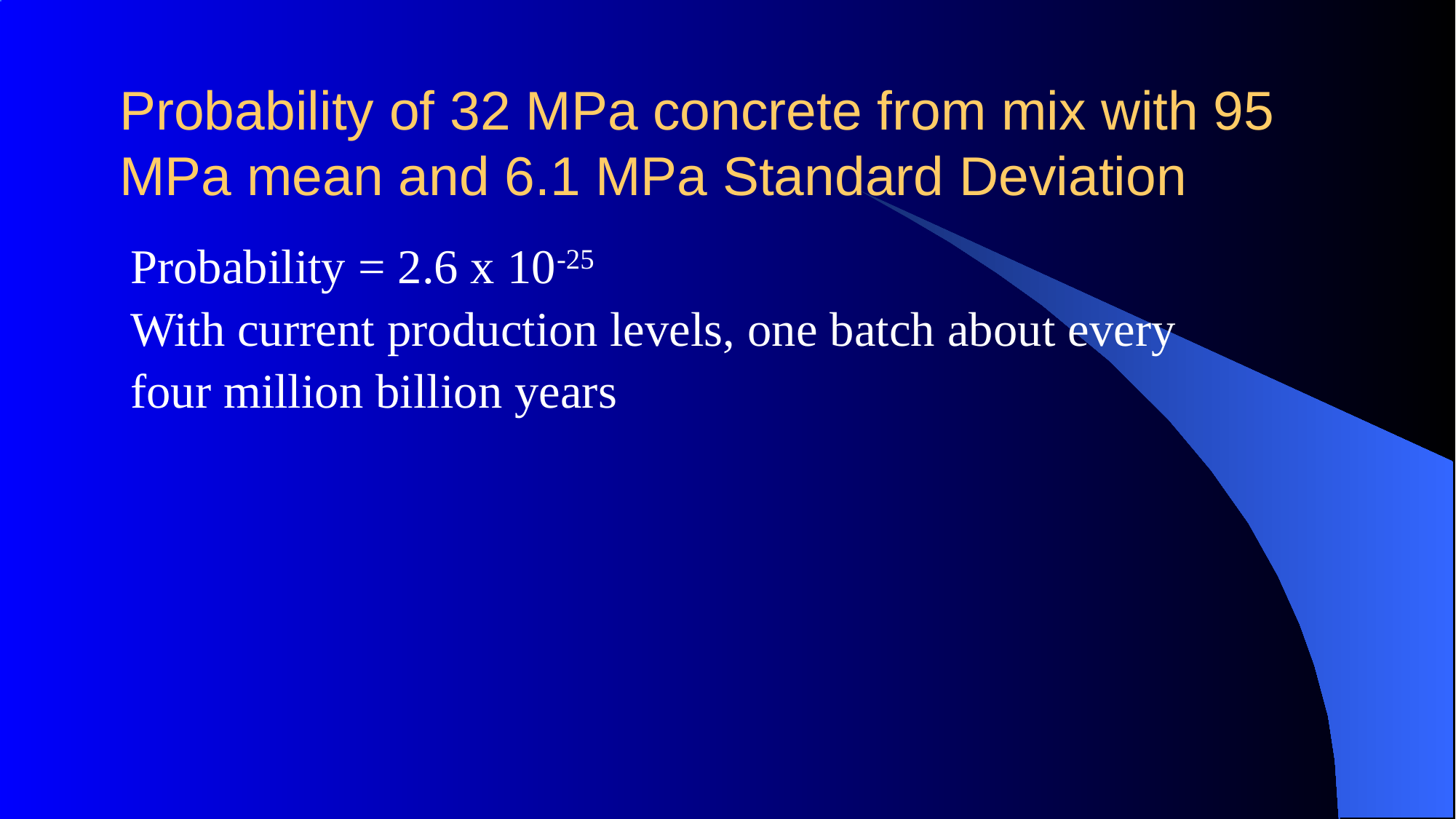

# Probability of 32 MPa concrete from mix with 95 MPa mean and 6.1 MPa Standard Deviation
Probability = 2.6 x 10-25
With current production levels, one batch about every
four million billion years